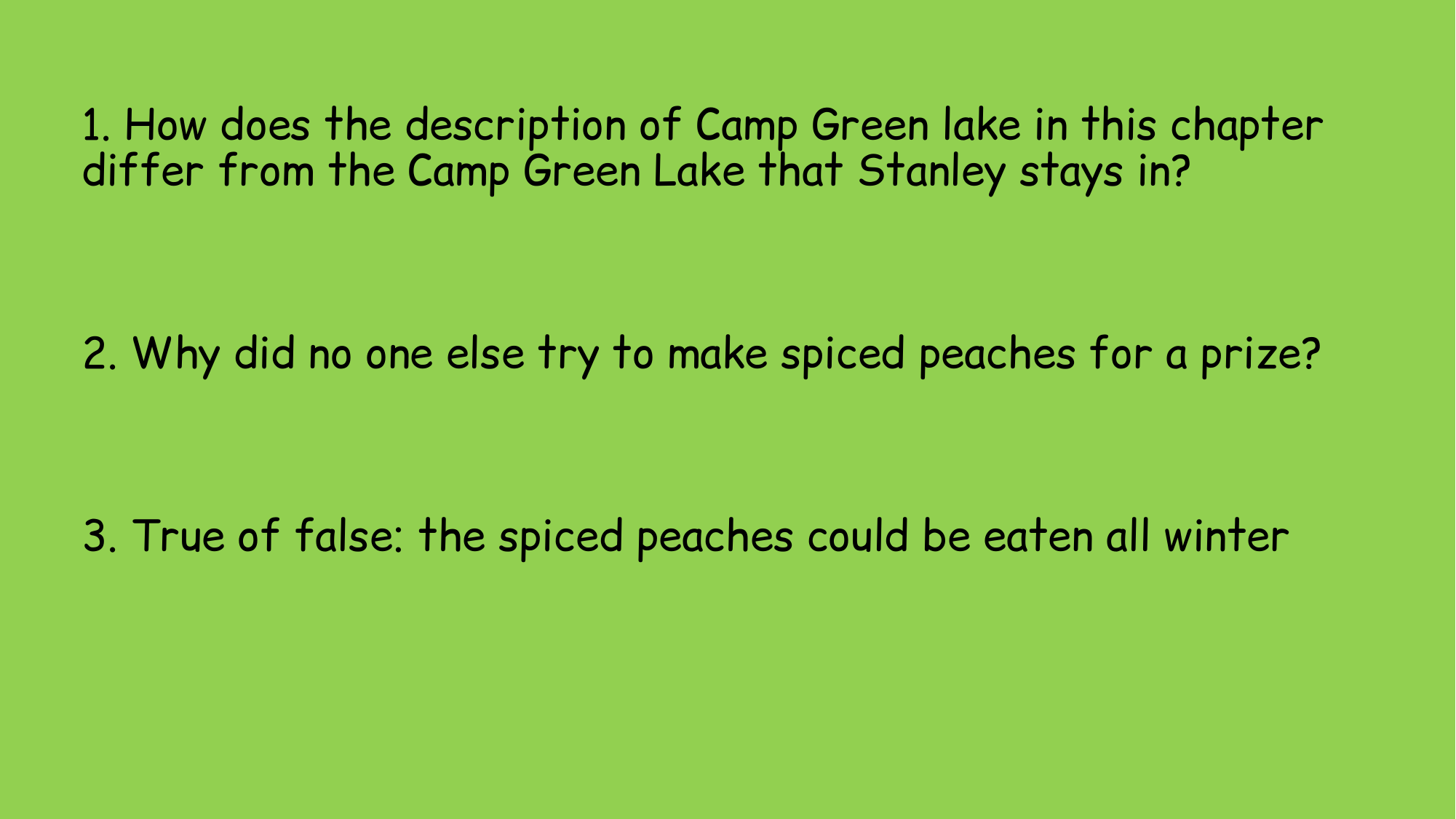

1. How does the description of Camp Green lake in this chapter differ from the Camp Green Lake that Stanley stays in?

2. Why did no one else try to make spiced peaches for a prize?

3. True of false: the spiced peaches could be eaten all winter